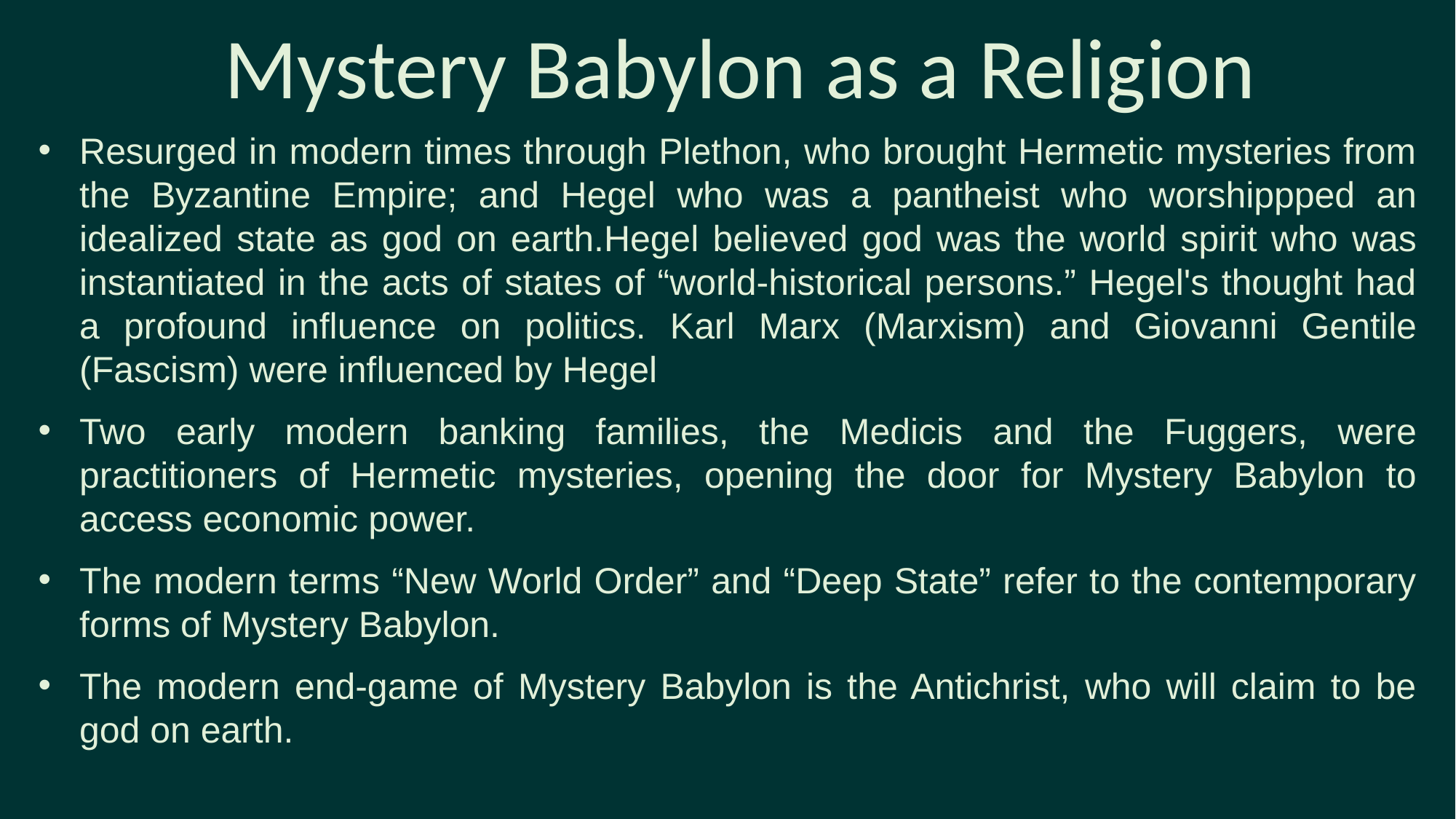

# Mystery Babylon as a Religion
Resurged in modern times through Plethon, who brought Hermetic mysteries from the Byzantine Empire; and Hegel who was a pantheist who worshippped an idealized state as god on earth.Hegel believed god was the world spirit who was instantiated in the acts of states of “world-historical persons.” Hegel's thought had a profound influence on politics. Karl Marx (Marxism) and Giovanni Gentile (Fascism) were influenced by Hegel

Two early modern banking families, the Medicis and the Fuggers, were practitioners of Hermetic mysteries, opening the door for Mystery Babylon to access economic power.

The modern terms “New World Order” and “Deep State” refer to the contemporary forms of Mystery Babylon.

The modern end-game of Mystery Babylon is the Antichrist, who will claim to be god on earth.